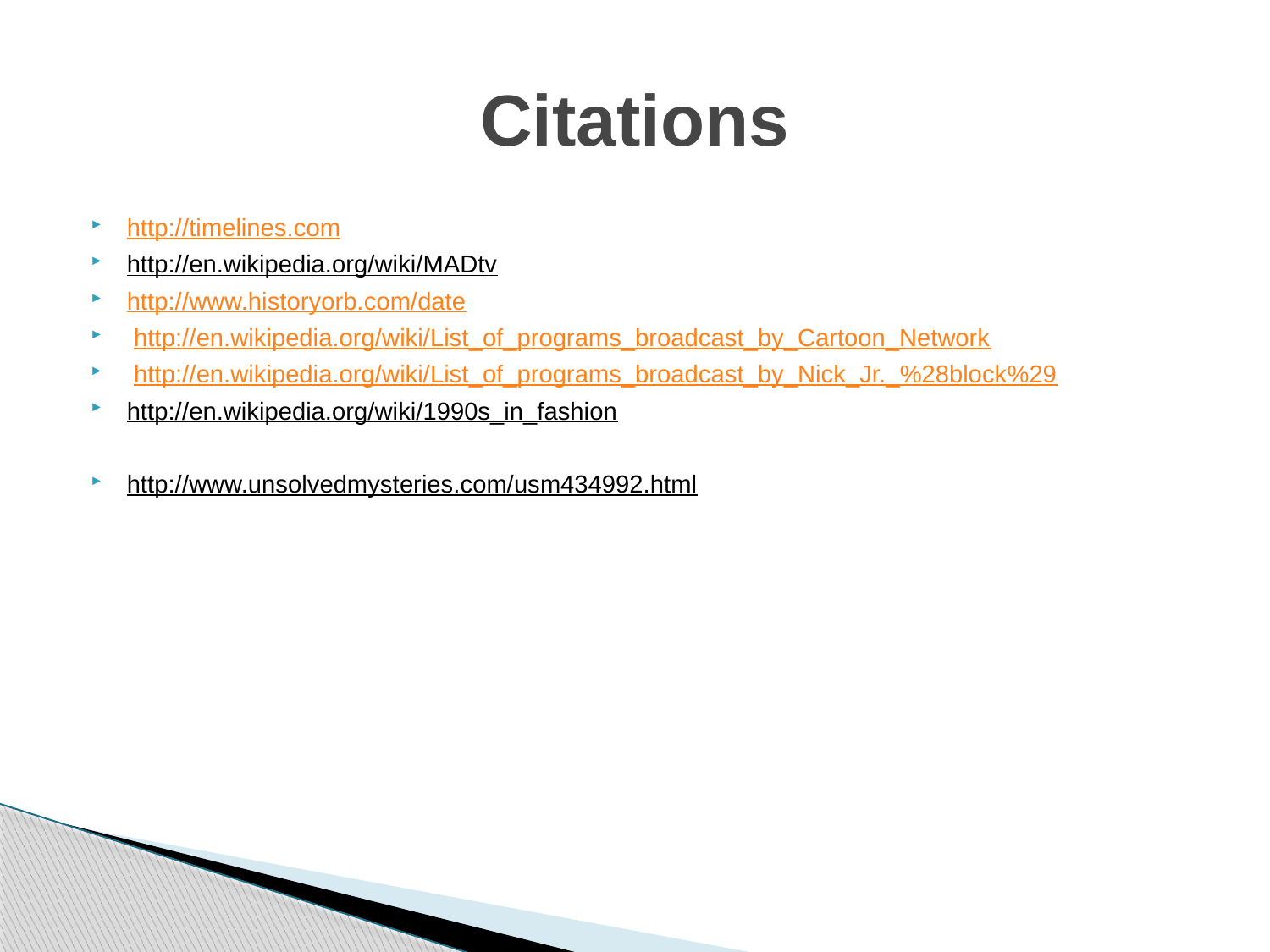

# Citations
http://timelines.com
http://en.wikipedia.org/wiki/MADtv
http://www.historyorb.com/date
 http://en.wikipedia.org/wiki/List_of_programs_broadcast_by_Cartoon_Network
 http://en.wikipedia.org/wiki/List_of_programs_broadcast_by_Nick_Jr._%28block%29
http://en.wikipedia.org/wiki/1990s_in_fashion

http://www.unsolvedmysteries.com/usm434992.html